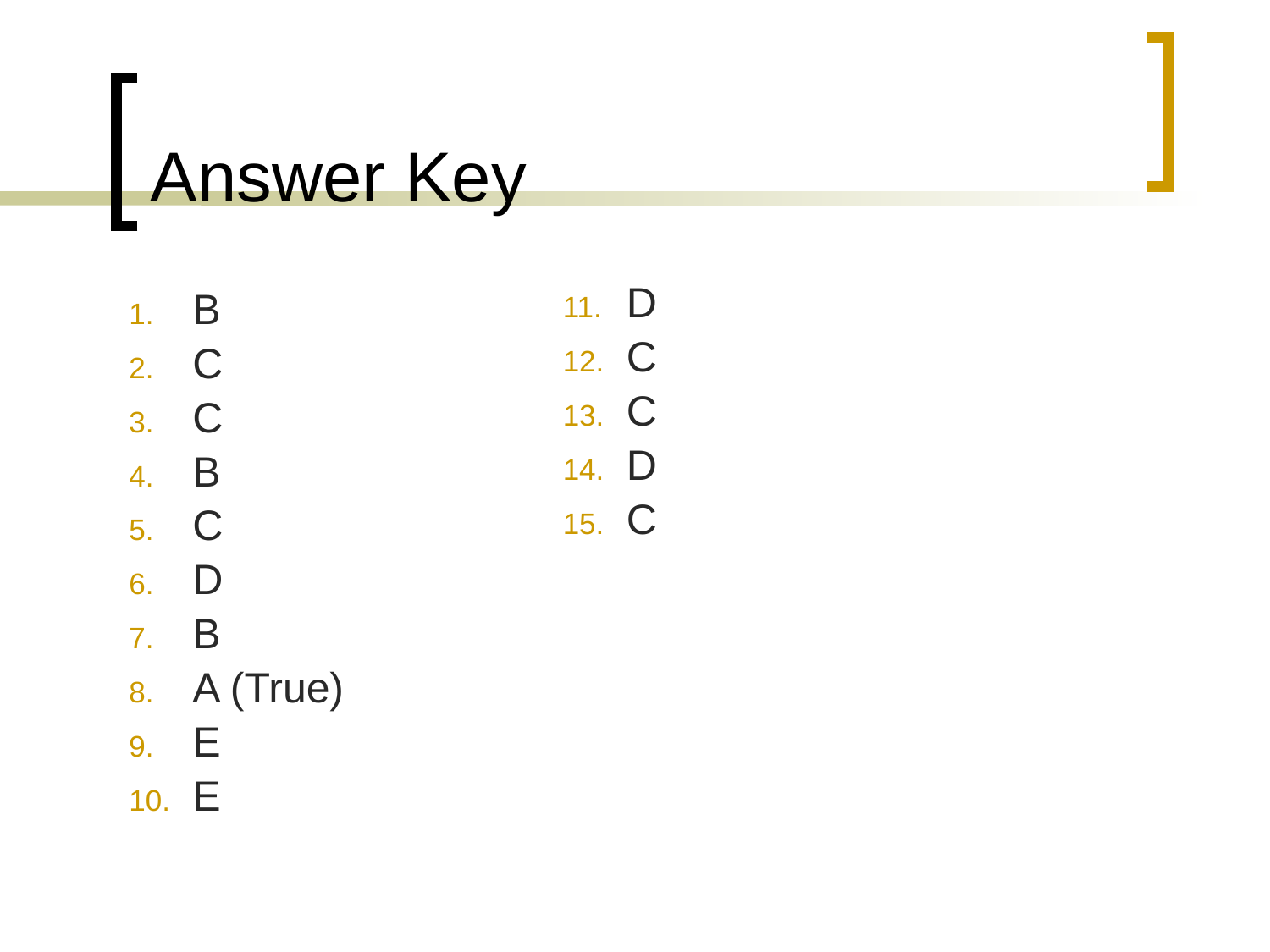

# Answer Key

B
C
C
B
C
D
B
A (True)
E
E

D
C
C
D
C